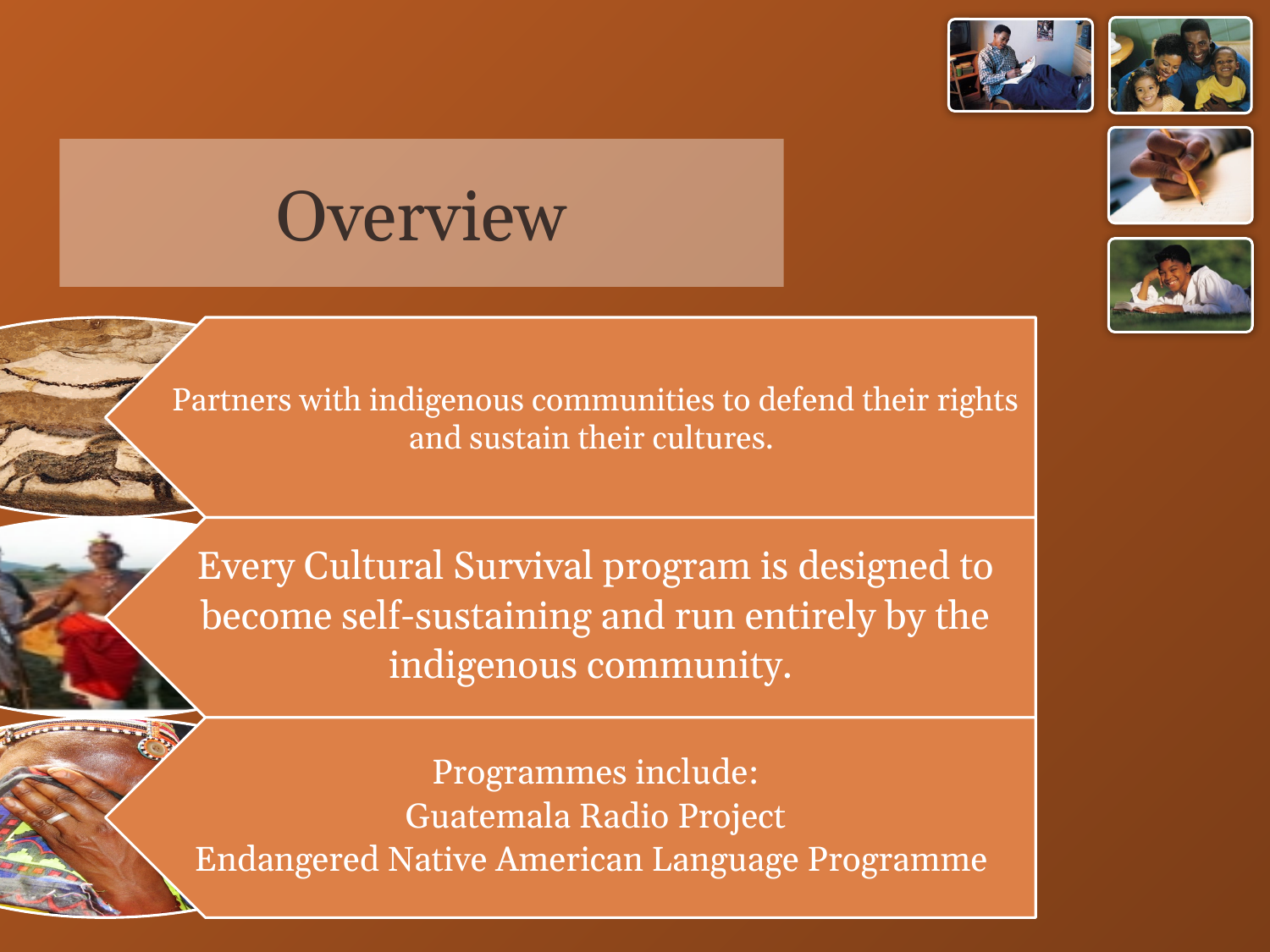

# Overview
Partners with indigenous communities to defend their rights and sustain their cultures.
Every Cultural Survival program is designed to become self-sustaining and run entirely by the indigenous community.
Programmes include:
Guatemala Radio Project
Endangered Native American Language Programme